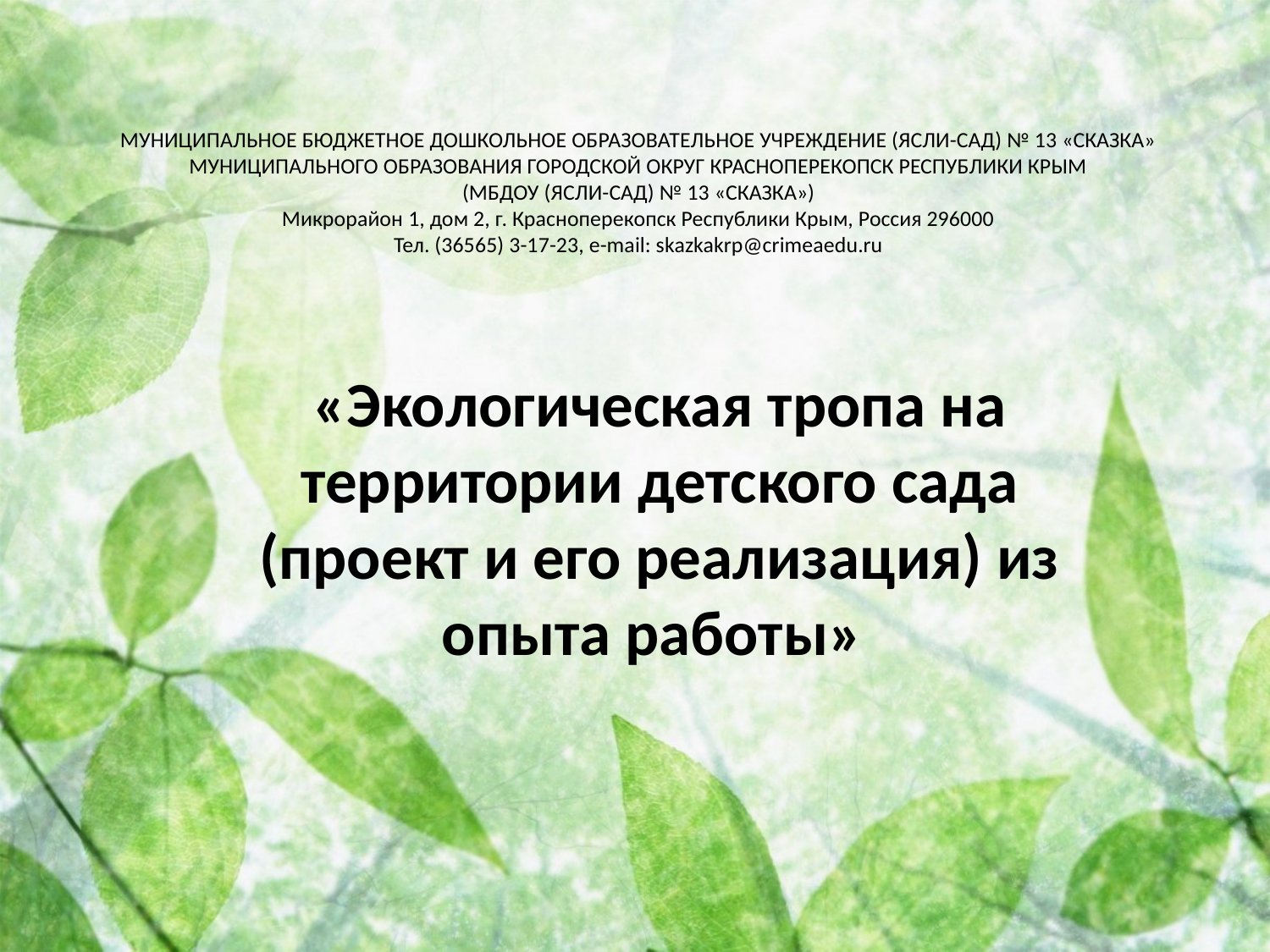

# МУНИЦИПАЛЬНОЕ БЮДЖЕТНОЕ ДОШКОЛЬНОЕ ОБРАЗОВАТЕЛЬНОЕ УЧРЕЖДЕНИЕ (ЯСЛИ-САД) № 13 «СКАЗКА» МУНИЦИПАЛЬНОГО ОБРАЗОВАНИЯ ГОРОДСКОЙ ОКРУГ КРАСНОПЕРЕКОПСК РЕСПУБЛИКИ КРЫМ (МБДОУ (ЯСЛИ-САД) № 13 «СКАЗКА») Микрорайон 1, дом 2, г. Красноперекопск Республики Крым, Россия 296000 Тел. (36565) 3-17-23, e-mail: skazkakrp@crimeaedu.ru
«Экологическая тропа на территории детского сада (проект и его реализация) из опыта работы»